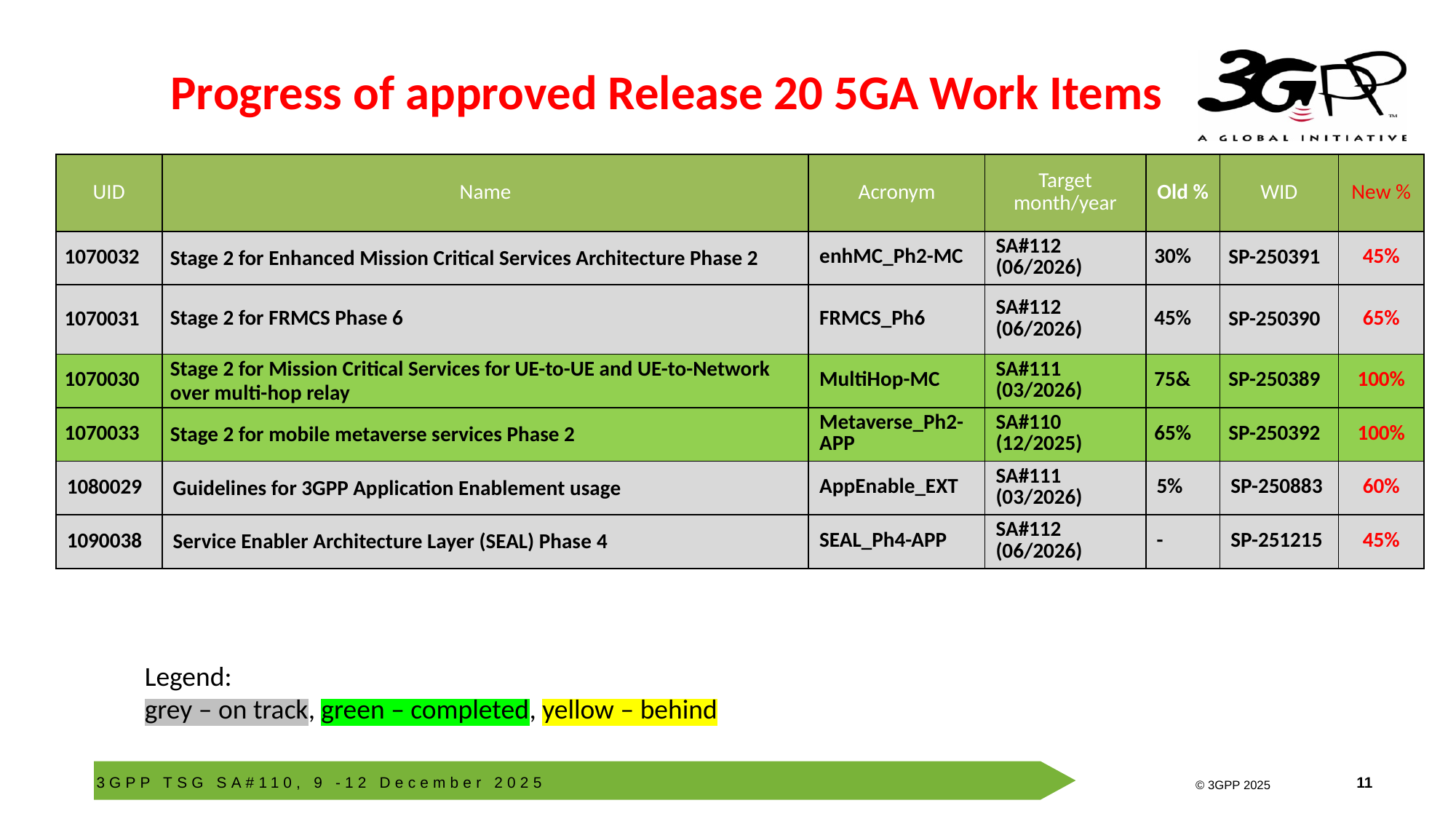

# Progress of approved Release 20 5GA Work Items
| UID | Name | Acronym | Target month/year | Old % | WID | New % |
| --- | --- | --- | --- | --- | --- | --- |
| 1070032 | Stage 2 for Enhanced Mission Critical Services Architecture Phase 2 | enhMC\_Ph2-MC | SA#112 (06/2026) | 30% | SP-250391 | 45% |
| 1070031 | Stage 2 for FRMCS Phase 6 | FRMCS\_Ph6 | SA#112 (06/2026) | 45% | SP-250390 | 65% |
| 1070030 | Stage 2 for Mission Critical Services for UE-to-UE and UE-to-Network over multi-hop relay | MultiHop-MC | SA#111 (03/2026) | 75& | SP-250389 | 100% |
| 1070033 | Stage 2 for mobile metaverse services Phase 2 | Metaverse\_Ph2-APP | SA#110 (12/2025) | 65% | SP-250392 | 100% |
| 1080029 | Guidelines for 3GPP Application Enablement usage | AppEnable\_EXT | SA#111 (03/2026) | 5% | SP-250883 | 60% |
| 1090038 | Service Enabler Architecture Layer (SEAL) Phase 4 | SEAL\_Ph4-APP | SA#112 (06/2026) | - | SP-251215 | 45% |
Legend:
grey – on track, green – completed, yellow – behind